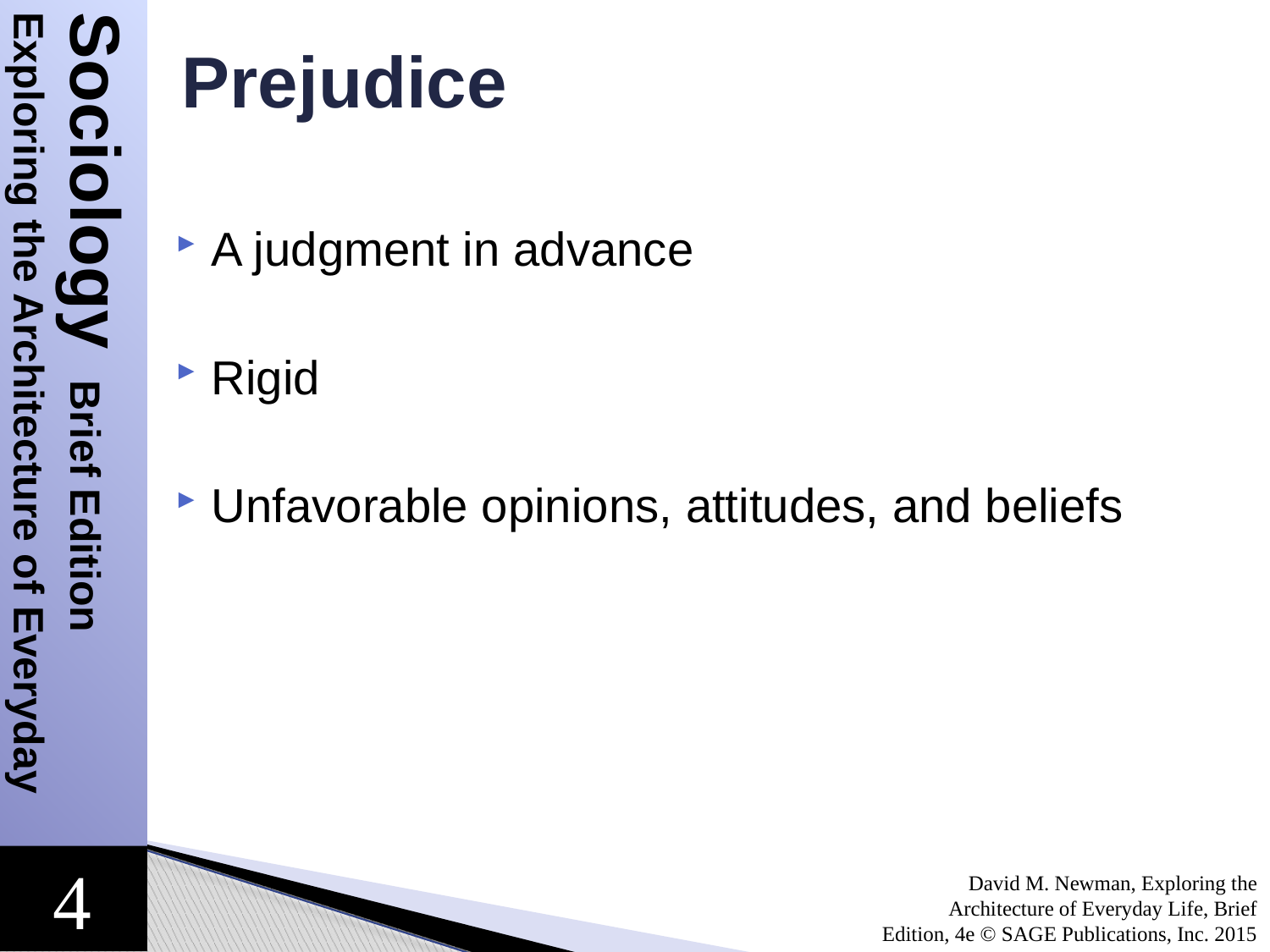

# Prejudice

A judgment in advance

Rigid

Unfavorable opinions, attitudes, and beliefs

David M. Newman, Exploring the Architecture of Everyday Life, Brief Edition, 4e © SAGE Publications, Inc. 2015